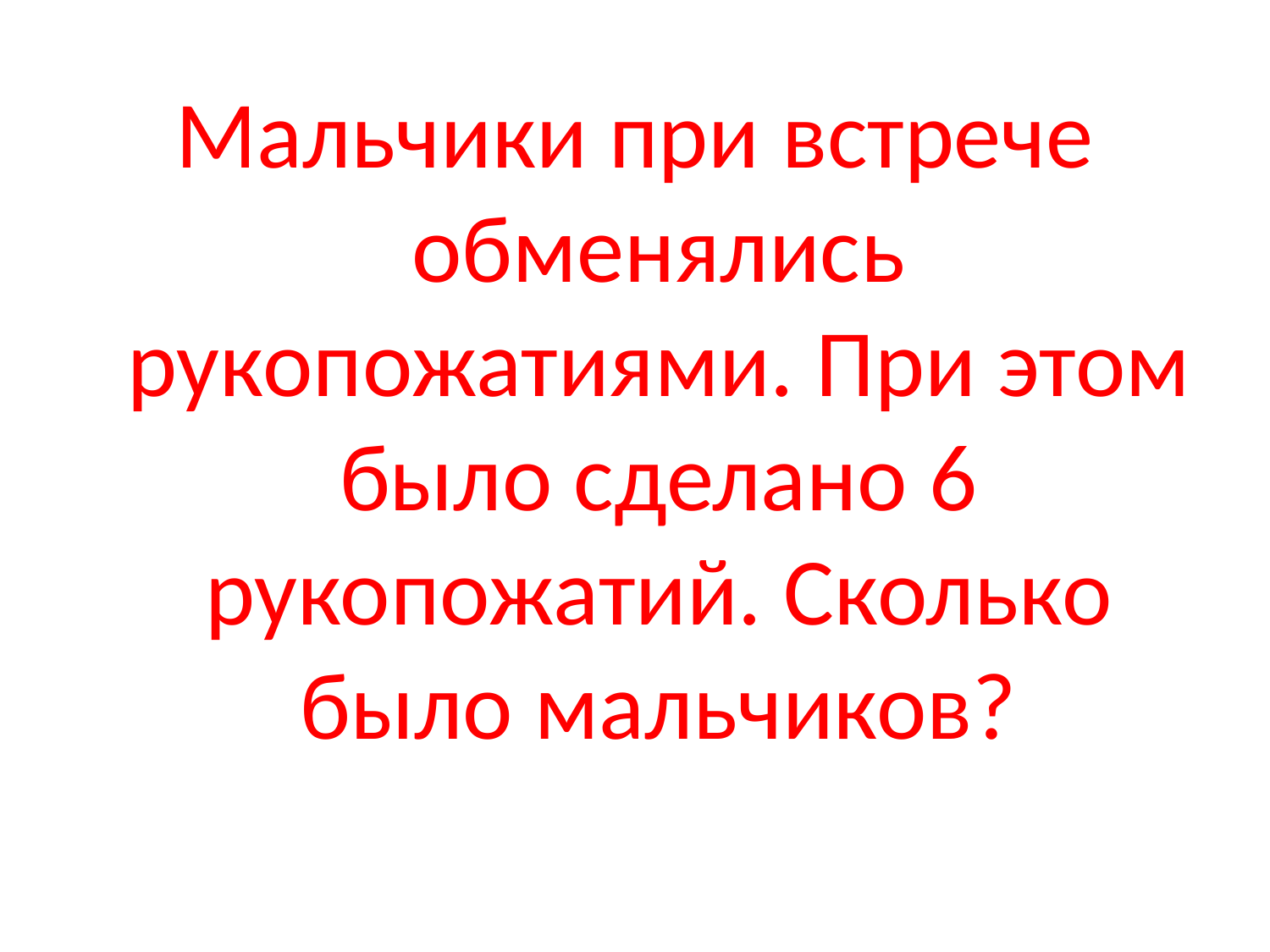

Мальчики при встрече обменялись рукопожатиями. При этом было сделано 6 рукопожатий. Сколько было мальчиков?